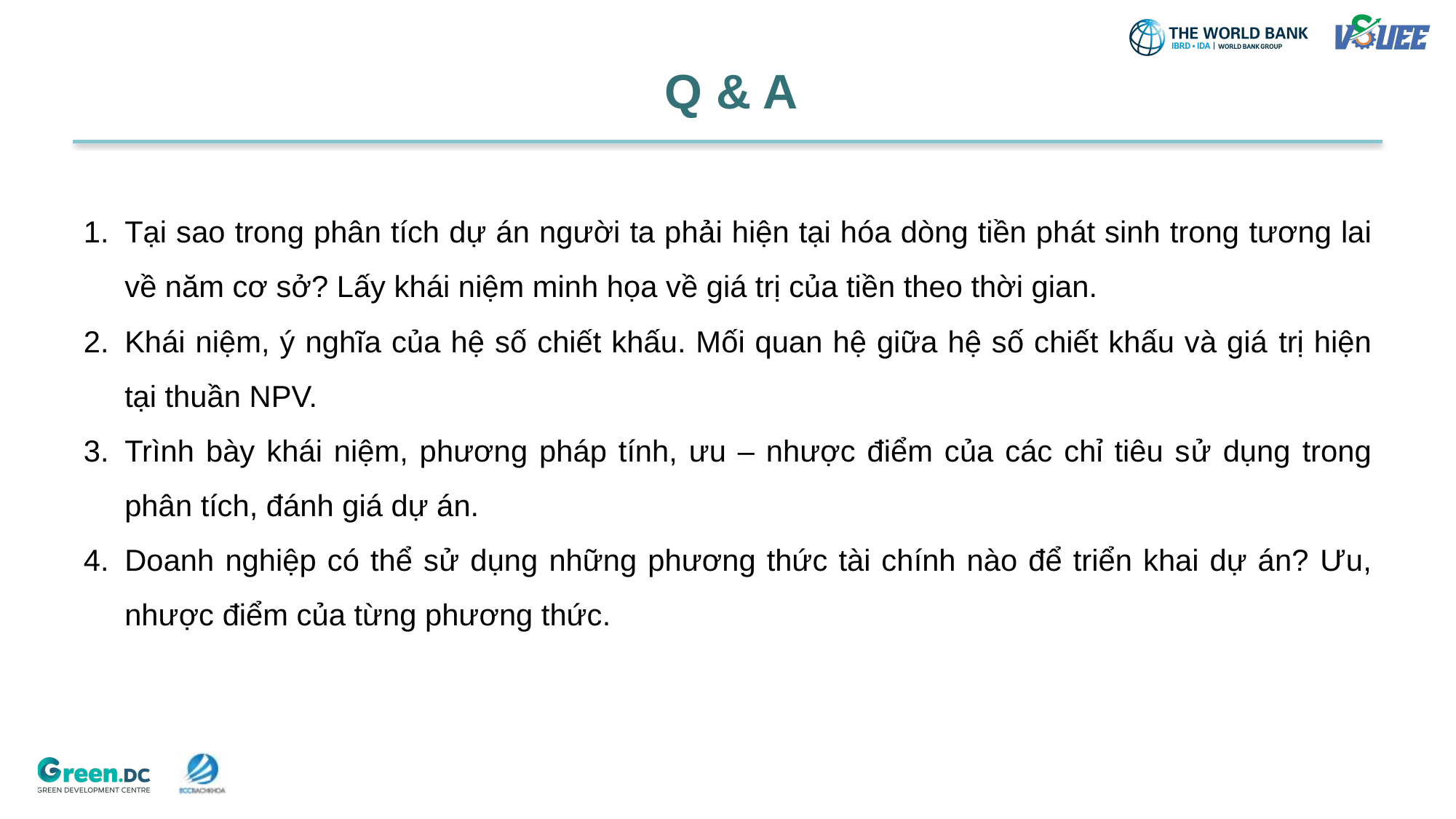

# Q & A
Tại sao trong phân tích dự án người ta phải hiện tại hóa dòng tiền phát sinh trong tương lai về năm cơ sở? Lấy khái niệm minh họa về giá trị của tiền theo thời gian.
Khái niệm, ý nghĩa của hệ số chiết khấu. Mối quan hệ giữa hệ số chiết khấu và giá trị hiện tại thuần NPV.
Trình bày khái niệm, phương pháp tính, ưu – nhược điểm của các chỉ tiêu sử dụng trong phân tích, đánh giá dự án.
Doanh nghiệp có thể sử dụng những phương thức tài chính nào để triển khai dự án? Ưu, nhược điểm của từng phương thức.